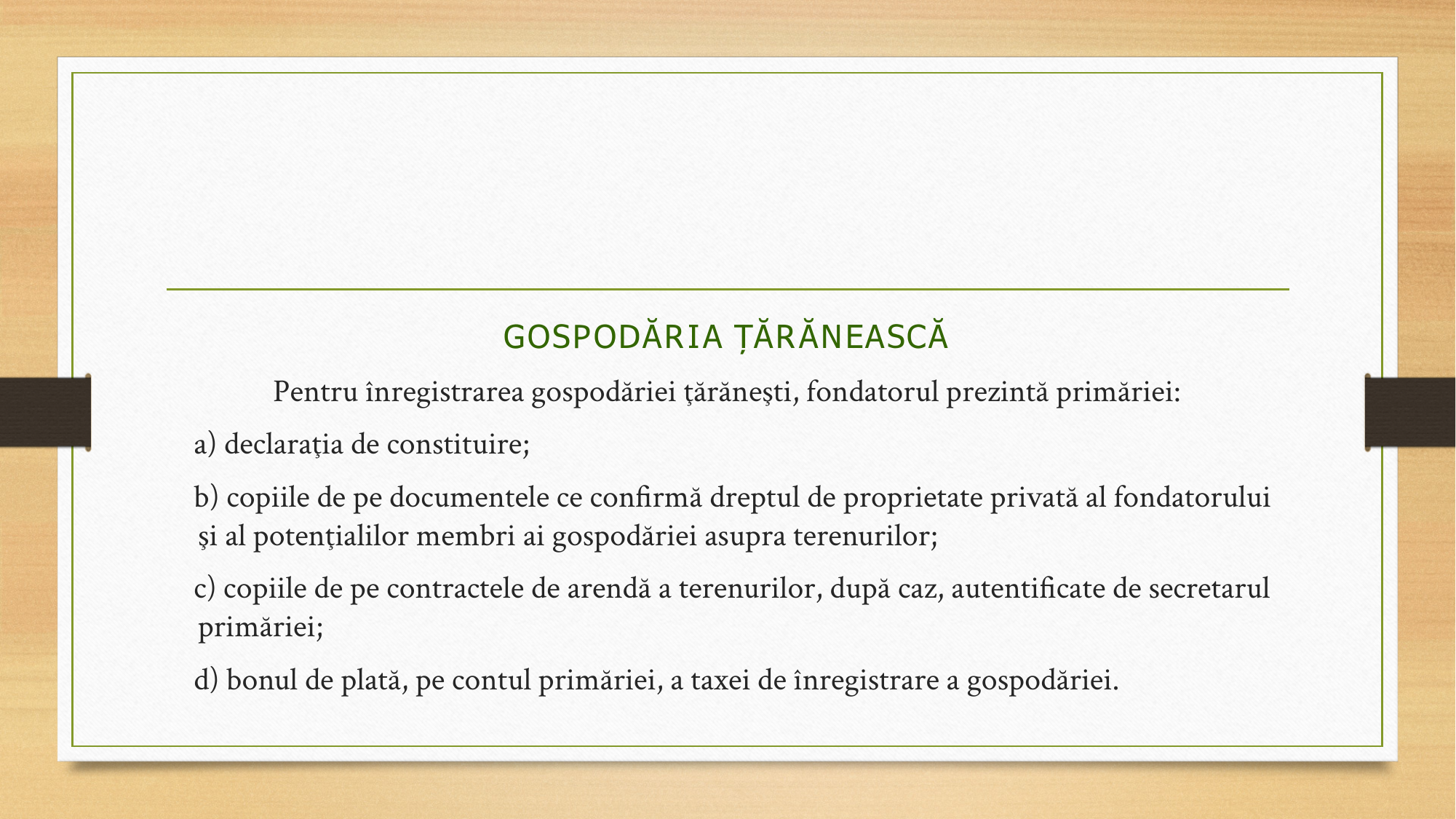

GOSPODĂRIA ȚĂRĂNEASCĂ
Pentru înregistrarea gospodăriei ţărăneşti, fondatorul prezintă primăriei:
    a) declaraţia de constituire;
    b) copiile de pe documentele ce confirmă dreptul de proprietate privată al fondatorului şi al potenţialilor membri ai gospodăriei asupra terenurilor;
    c) copiile de pe contractele de arendă a terenurilor, după caz, autentificate de secretarul primăriei;
    d) bonul de plată, pe contul primăriei, a taxei de înregistrare a gospodăriei.